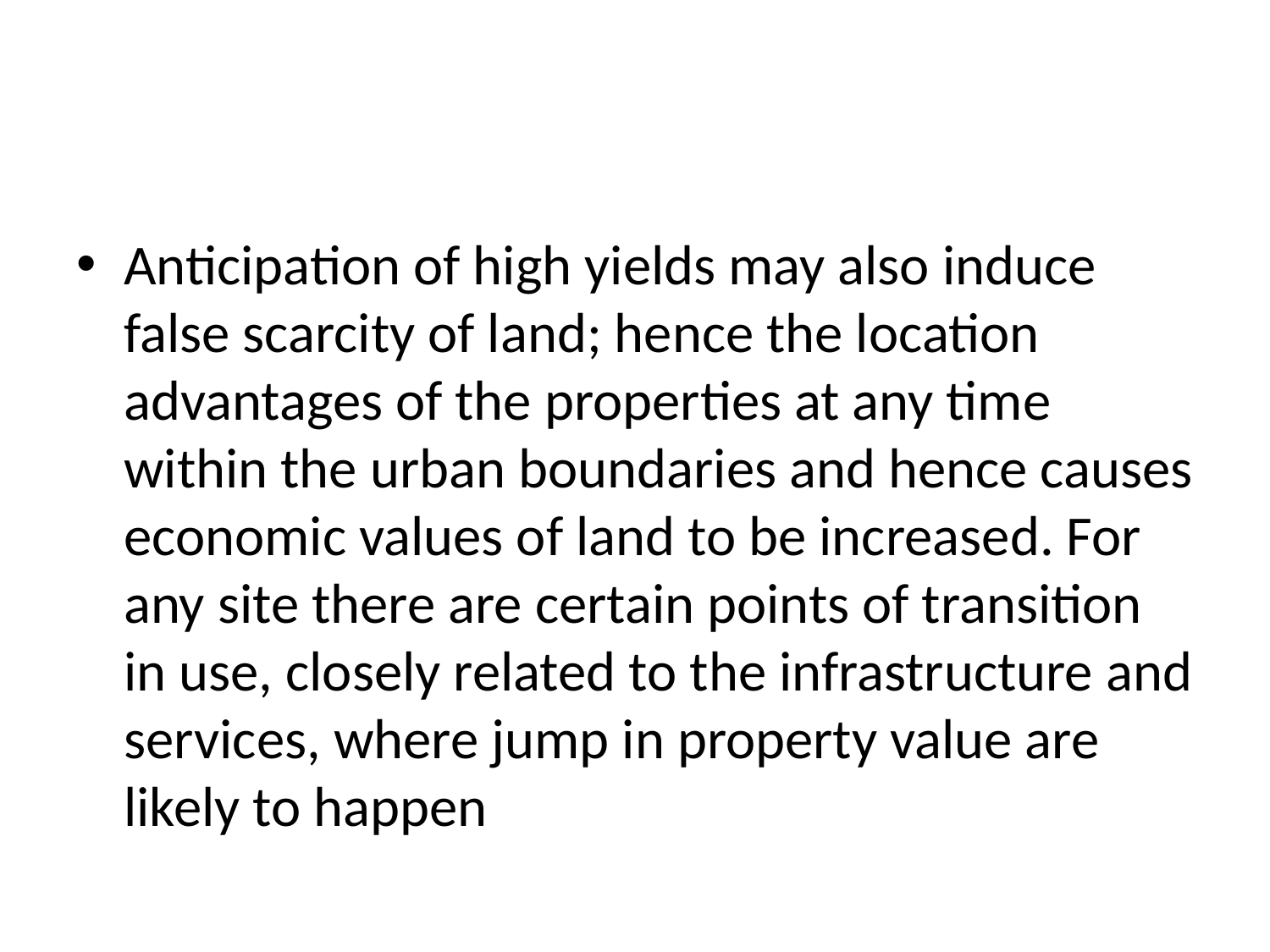

#
Anticipation of high yields may also induce false scarcity of land; hence the location advantages of the properties at any time within the urban boundaries and hence causes economic values of land to be increased. For any site there are certain points of transition in use, closely related to the infrastructure and services, where jump in property value are likely to happen